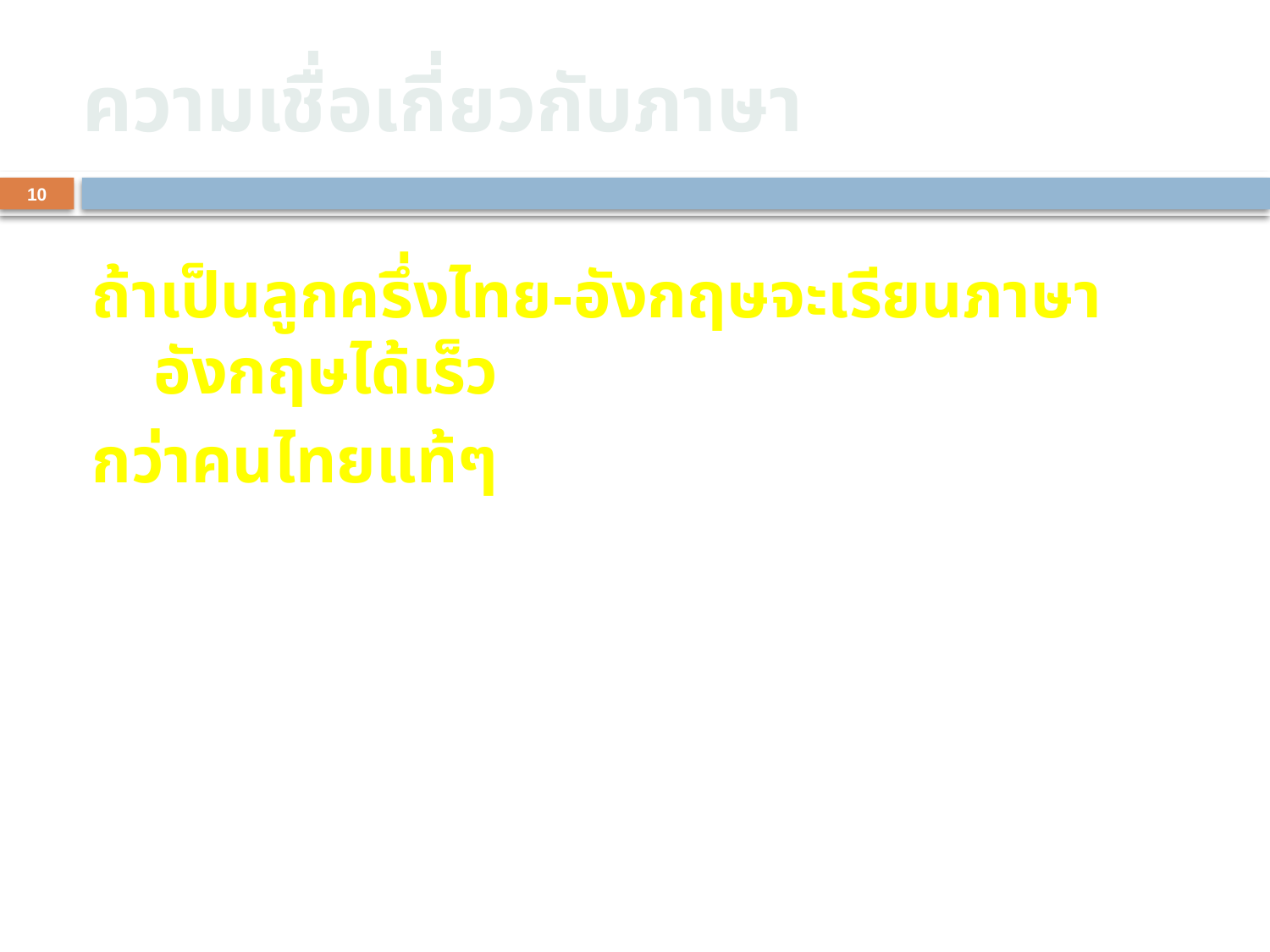

# ความเชื่อเกี่ยวกับภาษา
10
ถ้าเป็นลูกครึ่งไทย-อังกฤษจะเรียนภาษาอังกฤษได้เร็ว
กว่าคนไทยแท้ๆ